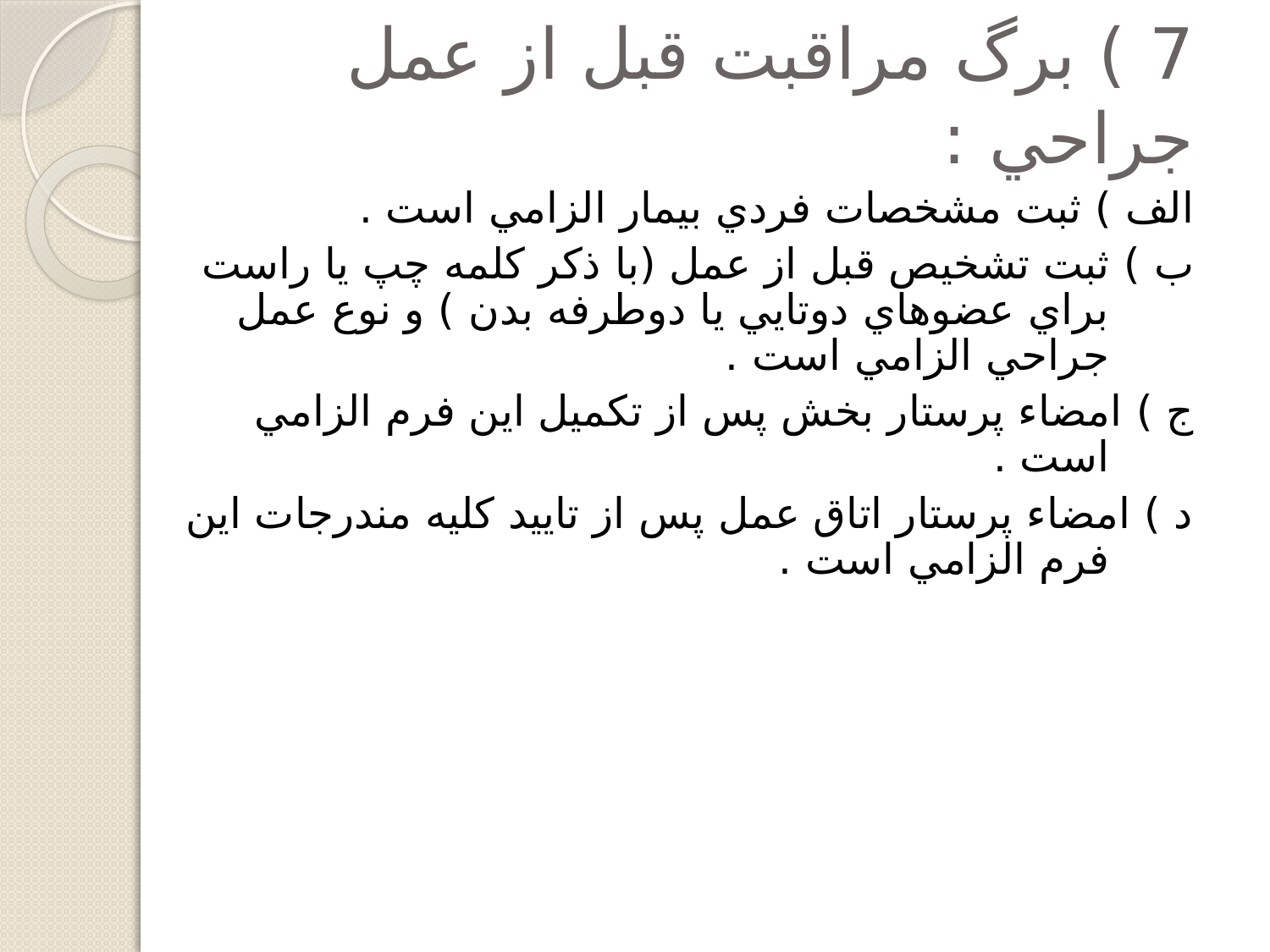

# 7 ) برگ مراقبت قبل از عمل جراحي :
الف ) ‌ثبت مشخصات فردي بيمار الزامي است .
ب )‌ ثبت تشخيص قبل از عمل (با ذكر كلمه چپ يا راست براي عضوهاي دوتايي يا دوطرفه بدن ) و نوع عمل جراحي الزامي است .
ج )‌ امضاء پرستار بخش پس از تكميل اين فرم الزامي است .
د ) امضاء پرستار اتاق عمل پس از تاييد كليه مندرجات اين فرم الزامي است .